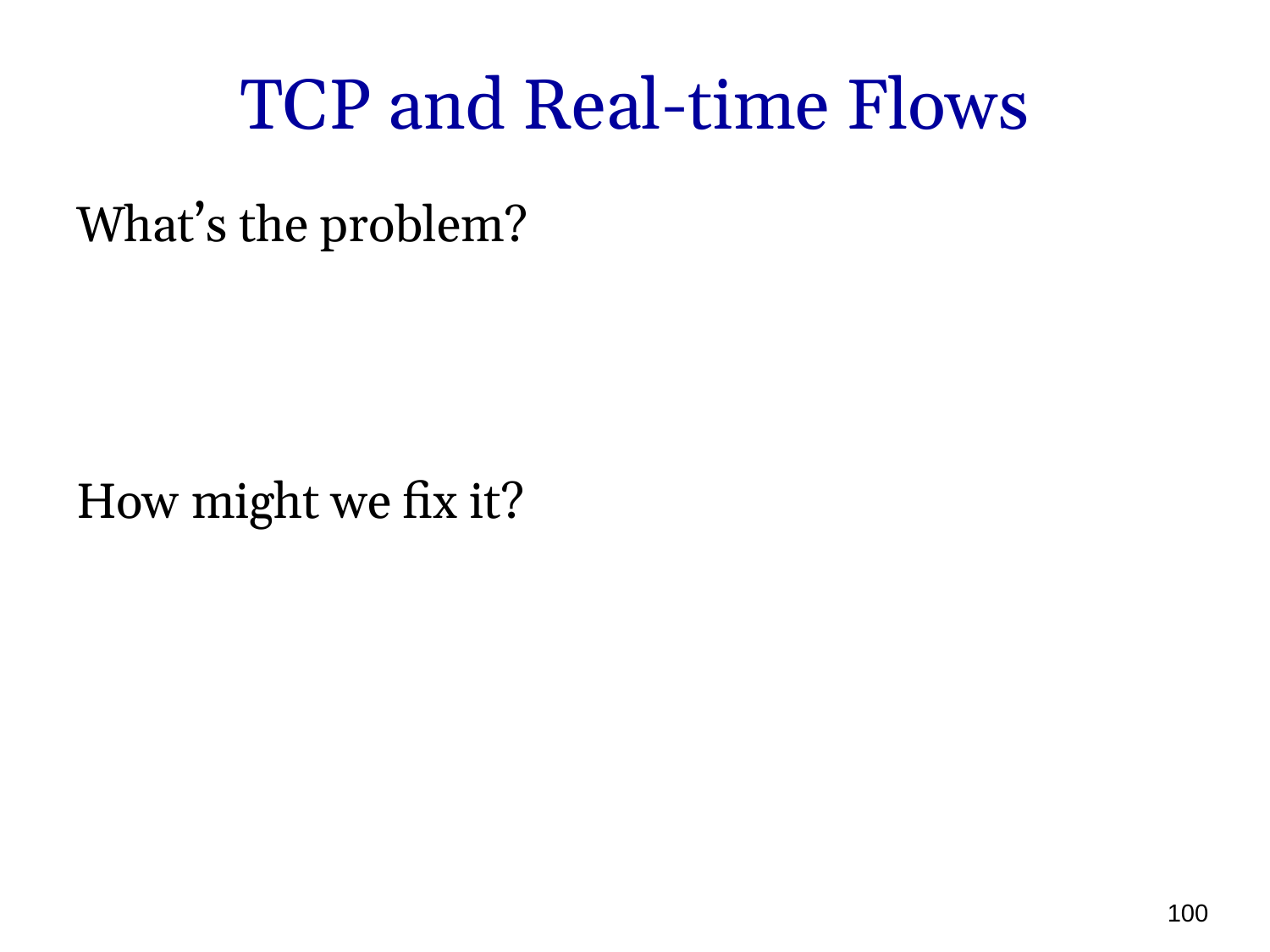

# TCP and Real-time Flows
What’s the problem?

How might we fix it?
100